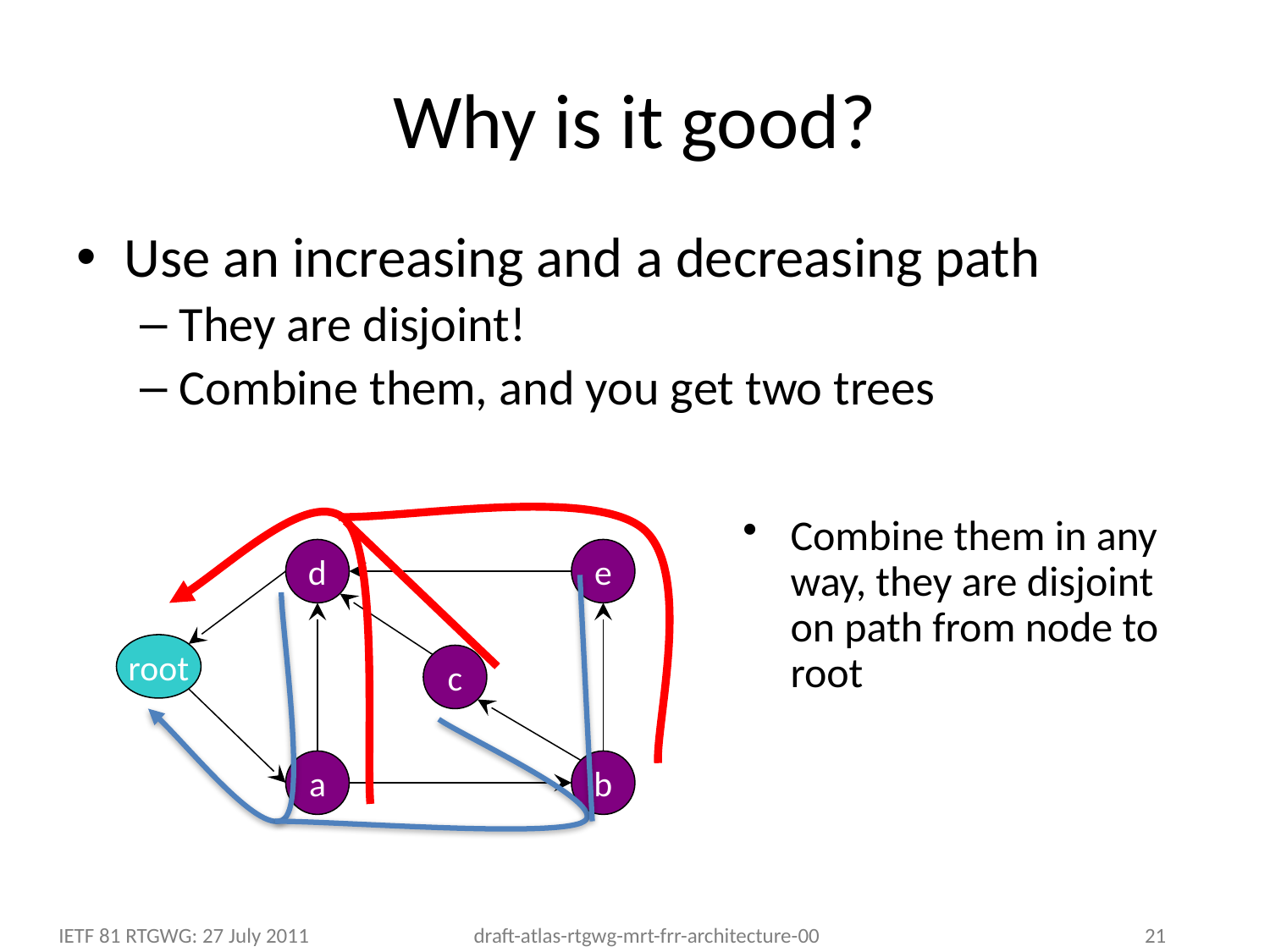

# Why is it good?
Use an increasing and a decreasing path
They are disjoint!
Combine them, and you get two trees

Combine them in any way, they are disjoint on path from node to root

d
e

root
c

a
b